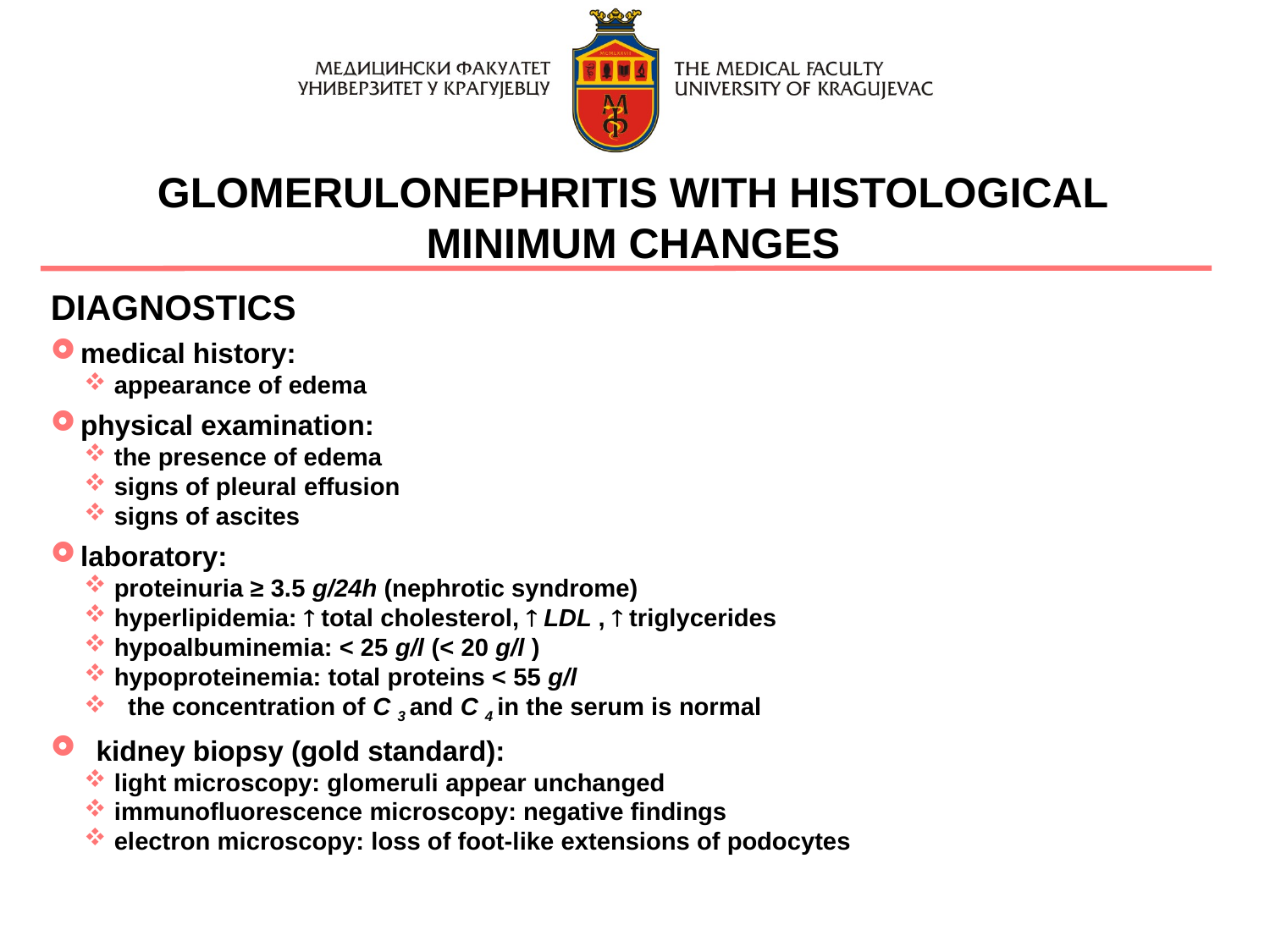

GLOMERULONEPHRITIS WITH HISTOLOGICAL
MINIMUM CHANGES
DIAGNOSTICS

medical history:
appearance of edema

physical examination:
the presence of edema
signs of pleural effusion
signs of ascites

laboratory:
proteinuria ≥ 3.5 g/24h (nephrotic syndrome)
hyperlipidemia: ↑ total cholesterol, ↑ LDL , ↑ triglycerides
hypoalbuminemia: < 25 g/l (< 20 g/l )
hypoproteinemia: total proteins < 55 g/l
  the concentration of C 3 and C 4 in the serum is normal

  kidney biopsy (gold standard):
light microscopy: glomeruli appear unchanged
immunofluorescence microscopy: negative findings
electron microscopy: loss of foot-like extensions of podocytes